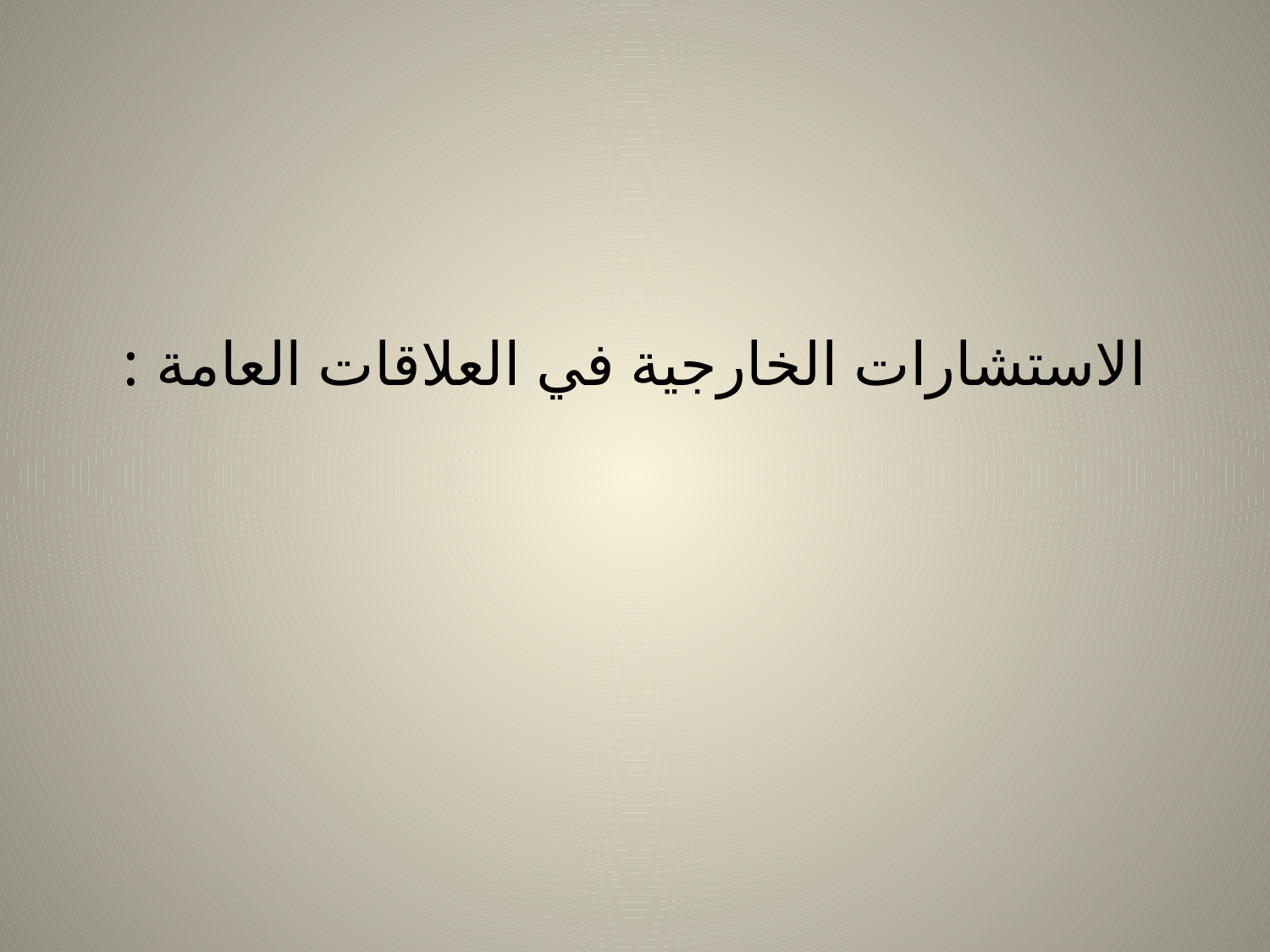

# الاستشارات الخارجية في العلاقات العامة :